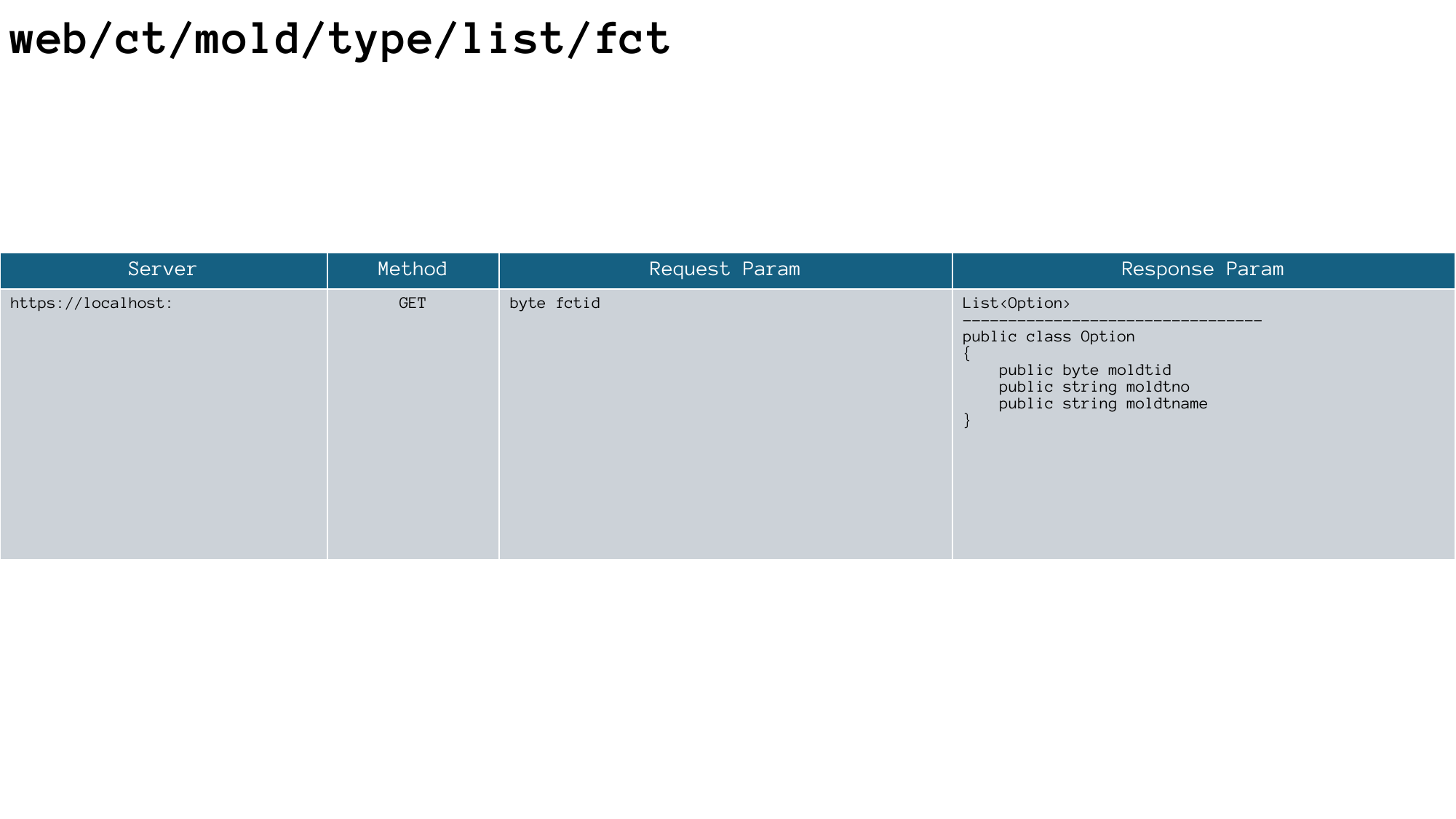

web/ct/mold/type/list/fct
| Server | Method | Request Param | Response Param |
| --- | --- | --- | --- |
| https://localhost: | GET | byte fctid | List<Option> --------------------------------- public class Option { public byte moldtid public string moldtno public string moldtname } |